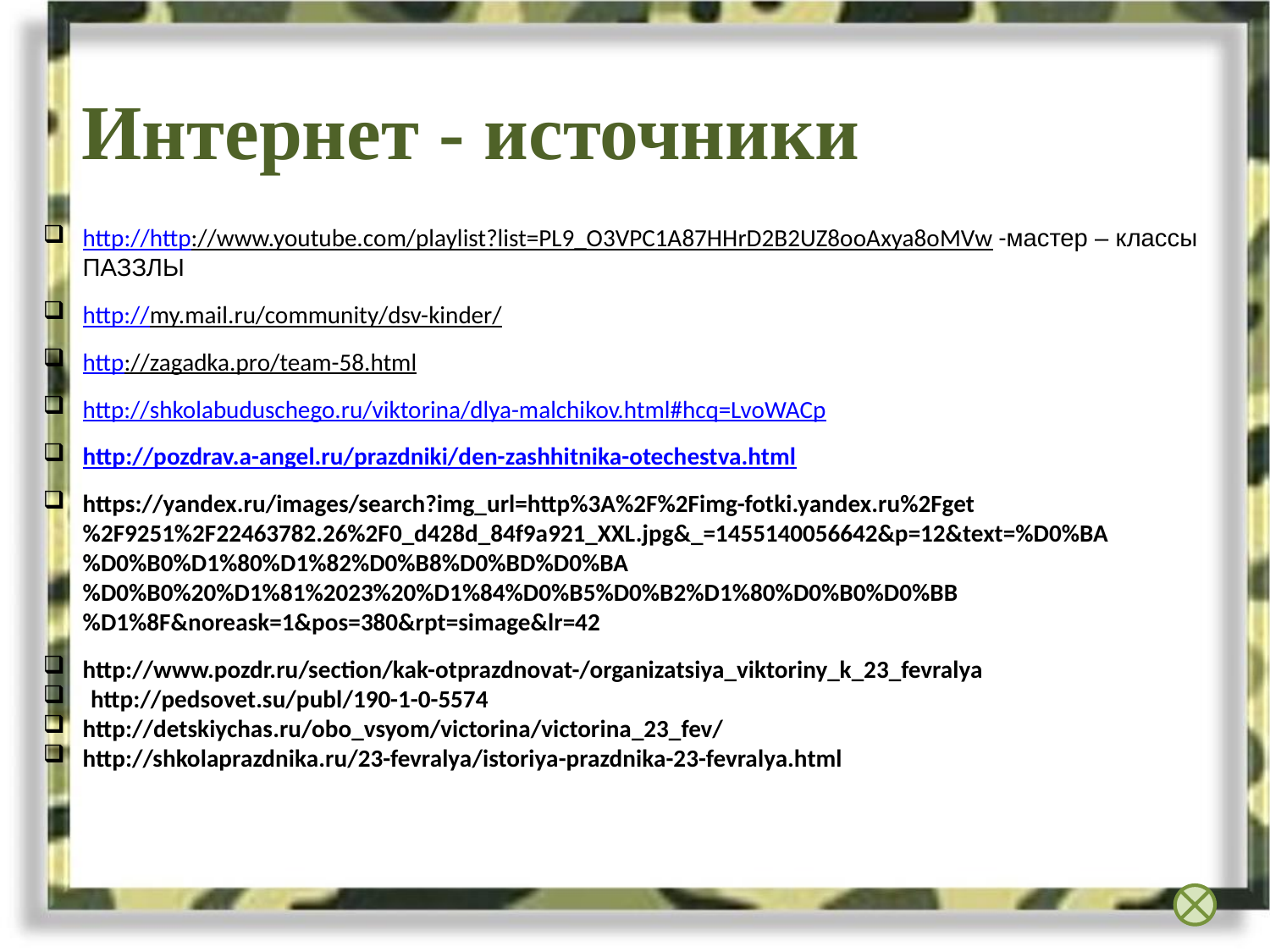

Интернет - источники
http://http://www.youtube.com/playlist?list=PL9_O3VPC1A87HHrD2B2UZ8ooAxya8oMVw -мастер – классы ПАЗЗЛЫ
http://my.mail.ru/community/dsv-kinder/
http://zagadka.pro/team-58.html
http://shkolabuduschego.ru/viktorina/dlya-malchikov.html#hcq=LvoWACp
http://pozdrav.a-angel.ru/prazdniki/den-zashhitnika-otechestva.html
https://yandex.ru/images/search?img_url=http%3A%2F%2Fimg-fotki.yandex.ru%2Fget%2F9251%2F22463782.26%2F0_d428d_84f9a921_XXL.jpg&_=1455140056642&p=12&text=%D0%BA%D0%B0%D1%80%D1%82%D0%B8%D0%BD%D0%BA%D0%B0%20%D1%81%2023%20%D1%84%D0%B5%D0%B2%D1%80%D0%B0%D0%BB%D1%8F&noreask=1&pos=380&rpt=simage&lr=42
http://www.pozdr.ru/section/kak-otprazdnovat-/organizatsiya_viktoriny_k_23_fevralya
http://pedsovet.su/publ/190-1-0-5574
http://detskiychas.ru/obo_vsyom/victorina/victorina_23_fev/
http://shkolaprazdnika.ru/23-fevralya/istoriya-prazdnika-23-fevralya.html